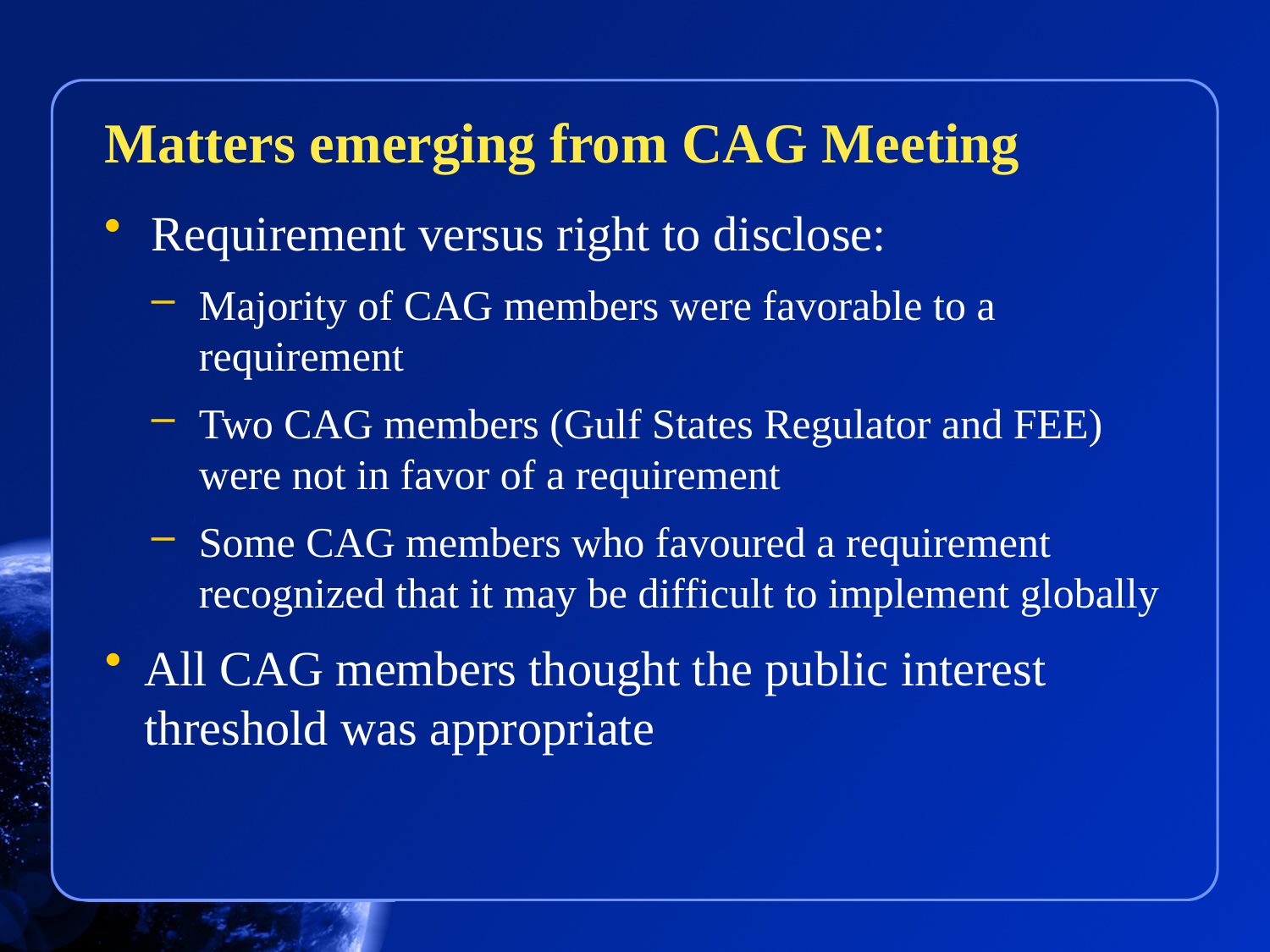

Matters emerging from CAG Meeting
Requirement versus right to disclose:
Majority of CAG members were favorable to a requirement
Two CAG members (Gulf States Regulator and FEE) were not in favor of a requirement
Some CAG members who favoured a requirement recognized that it may be difficult to implement globally
All CAG members thought the public interest threshold was appropriate